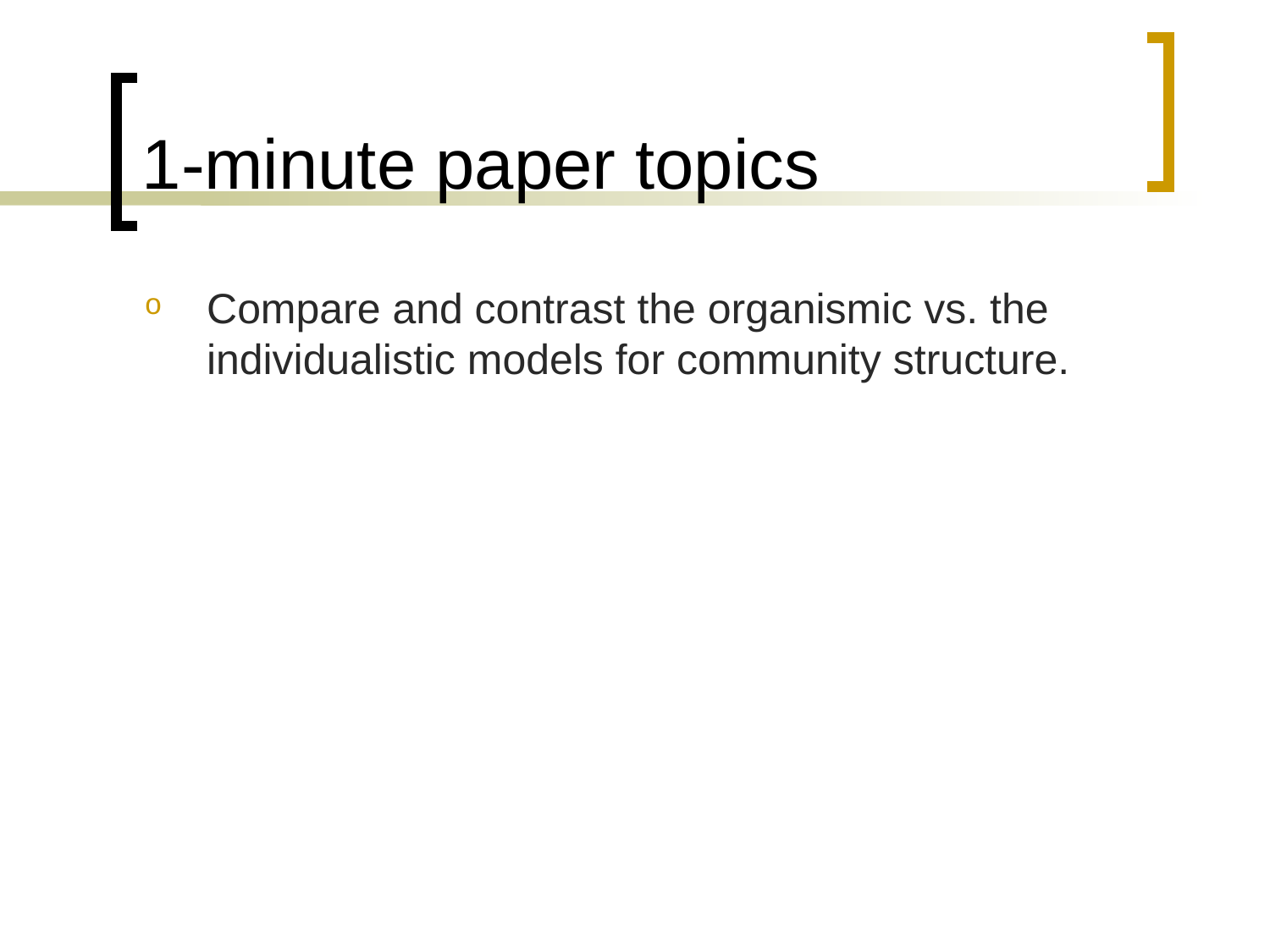

# 1-minute paper topics
Compare and contrast the organismic vs. the individualistic models for community structure.